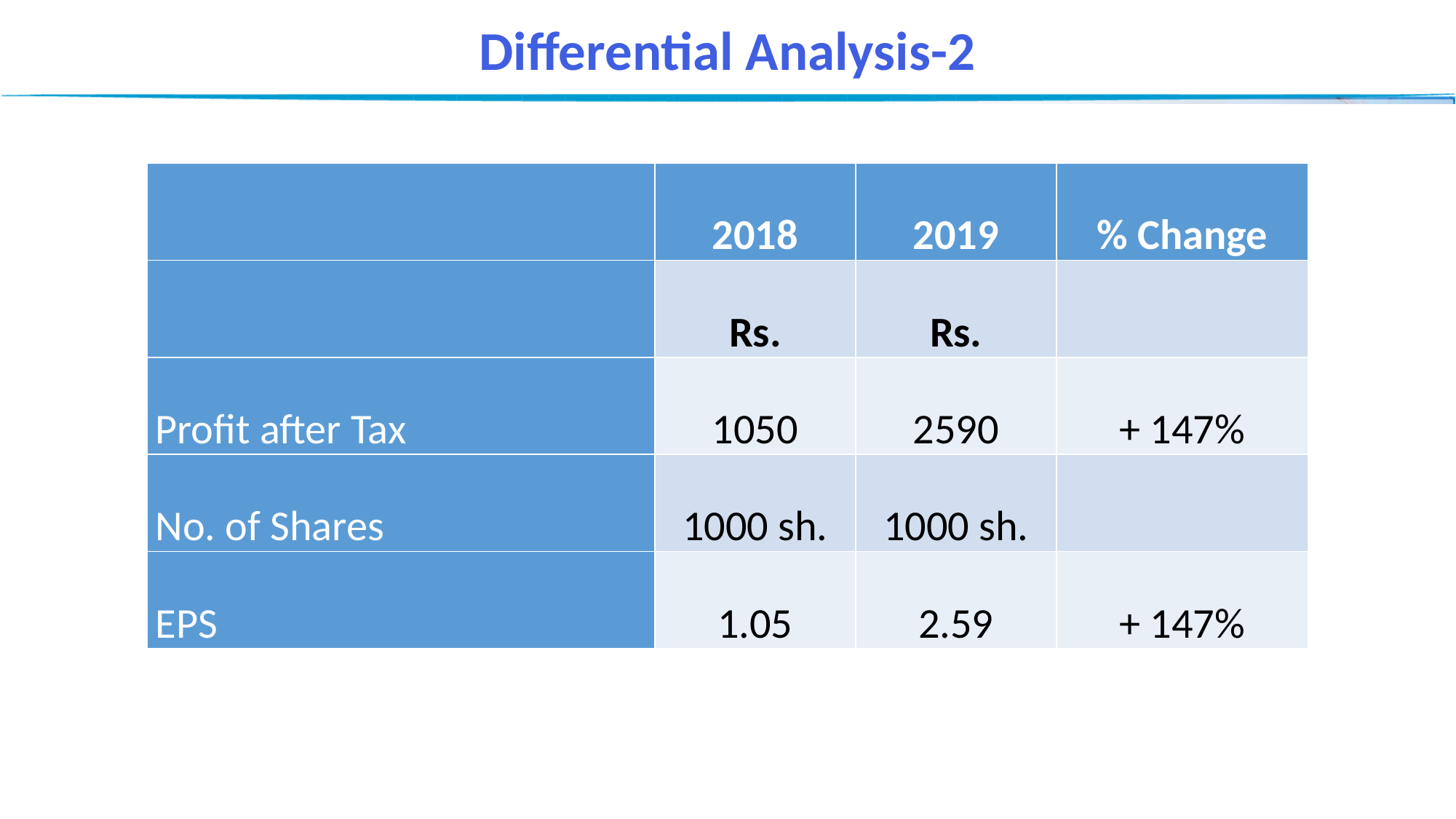

Differential Analysis-2

|  | 2018 | 2019 | % Change |
| --- | --- | --- | --- |
|  | Rs. | Rs. |  |
| Profit after Tax | 1050 | 2590 | + 147% |
| No. of Shares | 1000 sh. | 1000 sh. |  |
| EPS | 1.05 | 2.59 | + 147% |